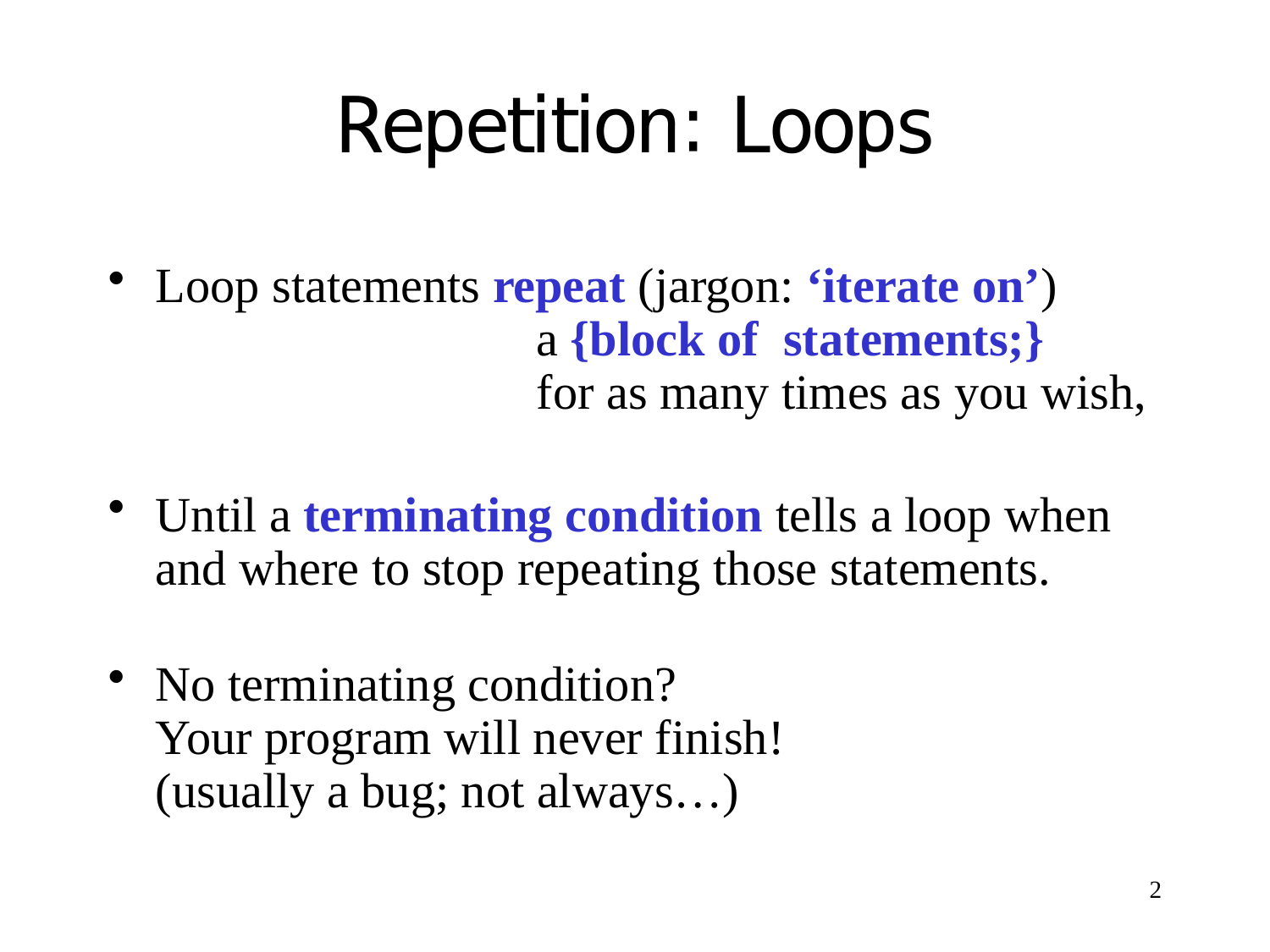

# Repetition: Loops
Loop statements repeat (jargon: ‘iterate on’)
			a {block of  statements;}
			for as many times as you wish,
Until a terminating condition tells a loop when and where to stop repeating those statements.
No terminating condition?
Your program will never finish!
(usually a bug; not always…)
2